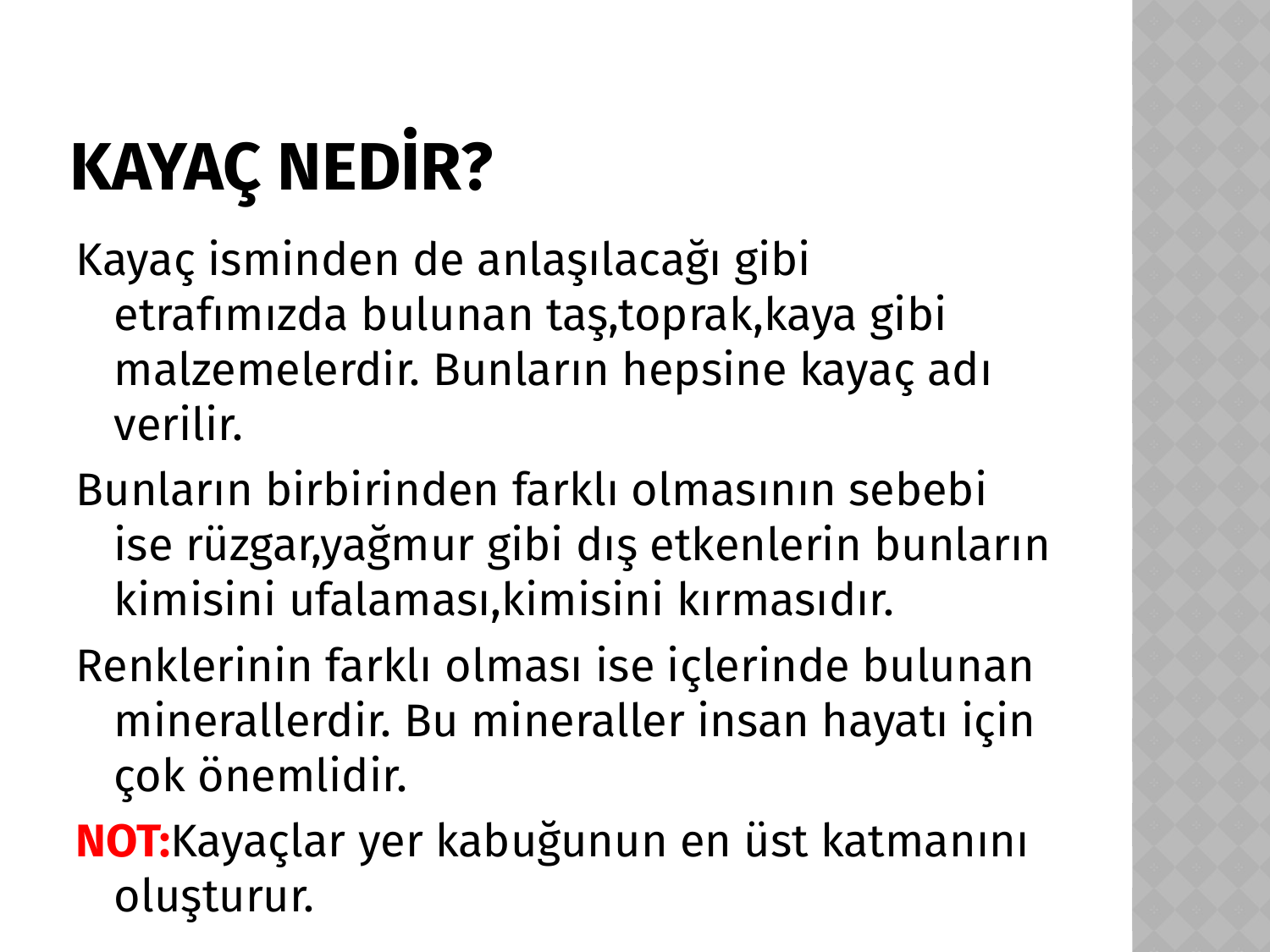

# KAYAÇ NEDİR?
Kayaç isminden de anlaşılacağı gibi etrafımızda bulunan taş,toprak,kaya gibi malzemelerdir. Bunların hepsine kayaç adı verilir.
Bunların birbirinden farklı olmasının sebebi ise rüzgar,yağmur gibi dış etkenlerin bunların kimisini ufalaması,kimisini kırmasıdır.
Renklerinin farklı olması ise içlerinde bulunan minerallerdir. Bu mineraller insan hayatı için çok önemlidir.
NOT:Kayaçlar yer kabuğunun en üst katmanını oluşturur.